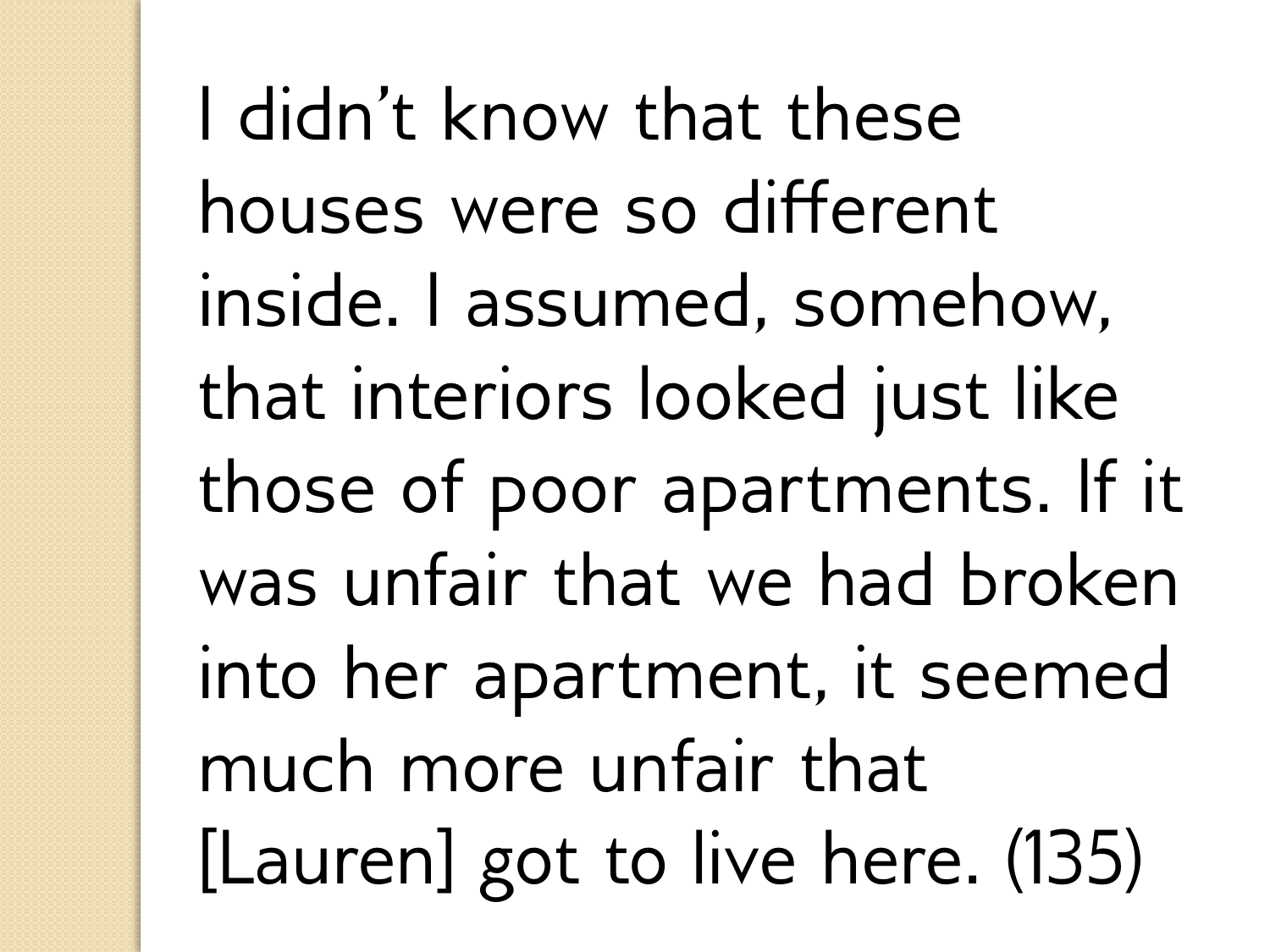

I didn’t know that these houses were so different inside. I assumed, somehow, that interiors looked just like those of poor apartments. If it was unfair that we had broken into her apartment, it seemed much more unfair that [Lauren] got to live here. (135)